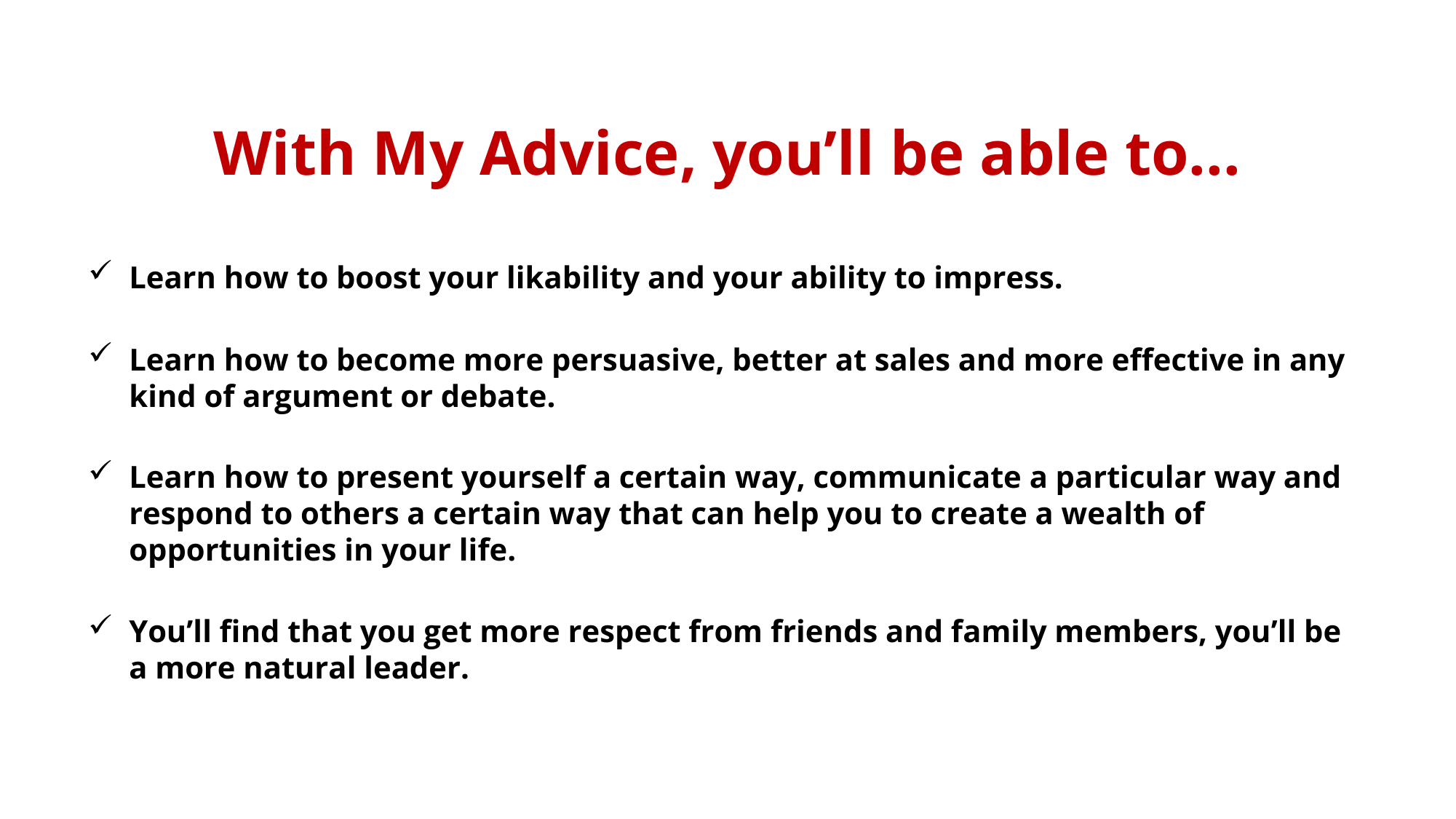

With My Advice, you’ll be able to...
Learn how to boost your likability and your ability to impress.
Learn how to become more persuasive, better at sales and more effective in any kind of argument or debate.
Learn how to present yourself a certain way, communicate a particular way and respond to others a certain way that can help you to create a wealth of opportunities in your life.
You’ll find that you get more respect from friends and family members, you’ll be a more natural leader.